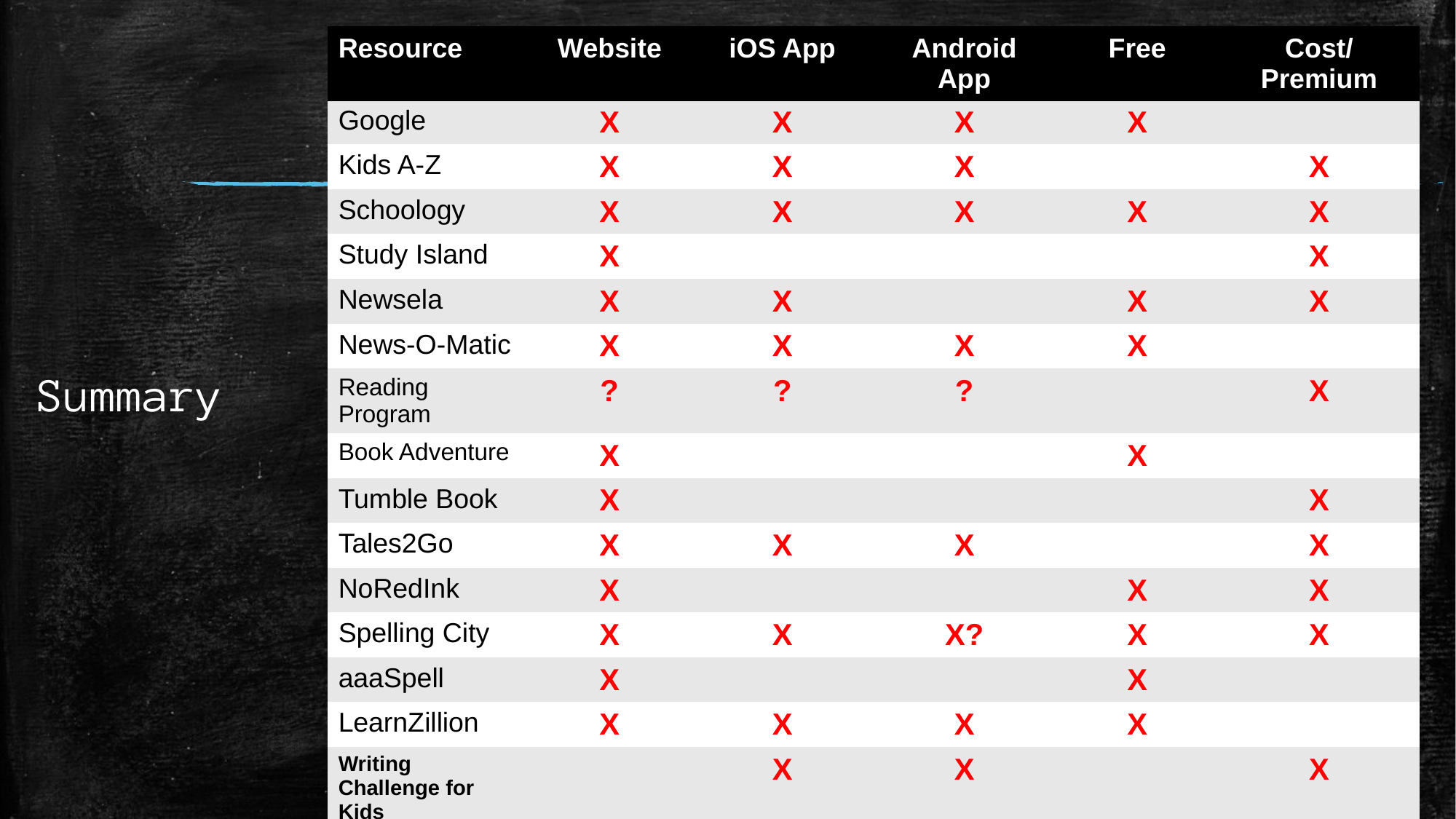

| Resource | Website | iOS App | Android App | Free | Cost/Premium |
| --- | --- | --- | --- | --- | --- |
| Google | X | X | X | X |  |
| Kids A-Z | X | X | X |  | X |
| Schoology | X | X | X | X | X |
| Study Island | X |  |  |  | X |
| Newsela | X | X |  | X | X |
| News-O-Matic | X | X | X | X |  |
| Reading Program | ? | ? | ? |  | X |
| Book Adventure | X |  |  | X |  |
| Tumble Book | X |  |  |  | X |
| Tales2Go | X | X | X |  | X |
| NoRedInk | X |  |  | X | X |
| Spelling City | X | X | X? | X | X |
| aaaSpell | X |  |  | X |  |
| LearnZillion | X | X | X | X |  |
| Writing Challenge for Kids |  | X | X |  | X |
# Summary